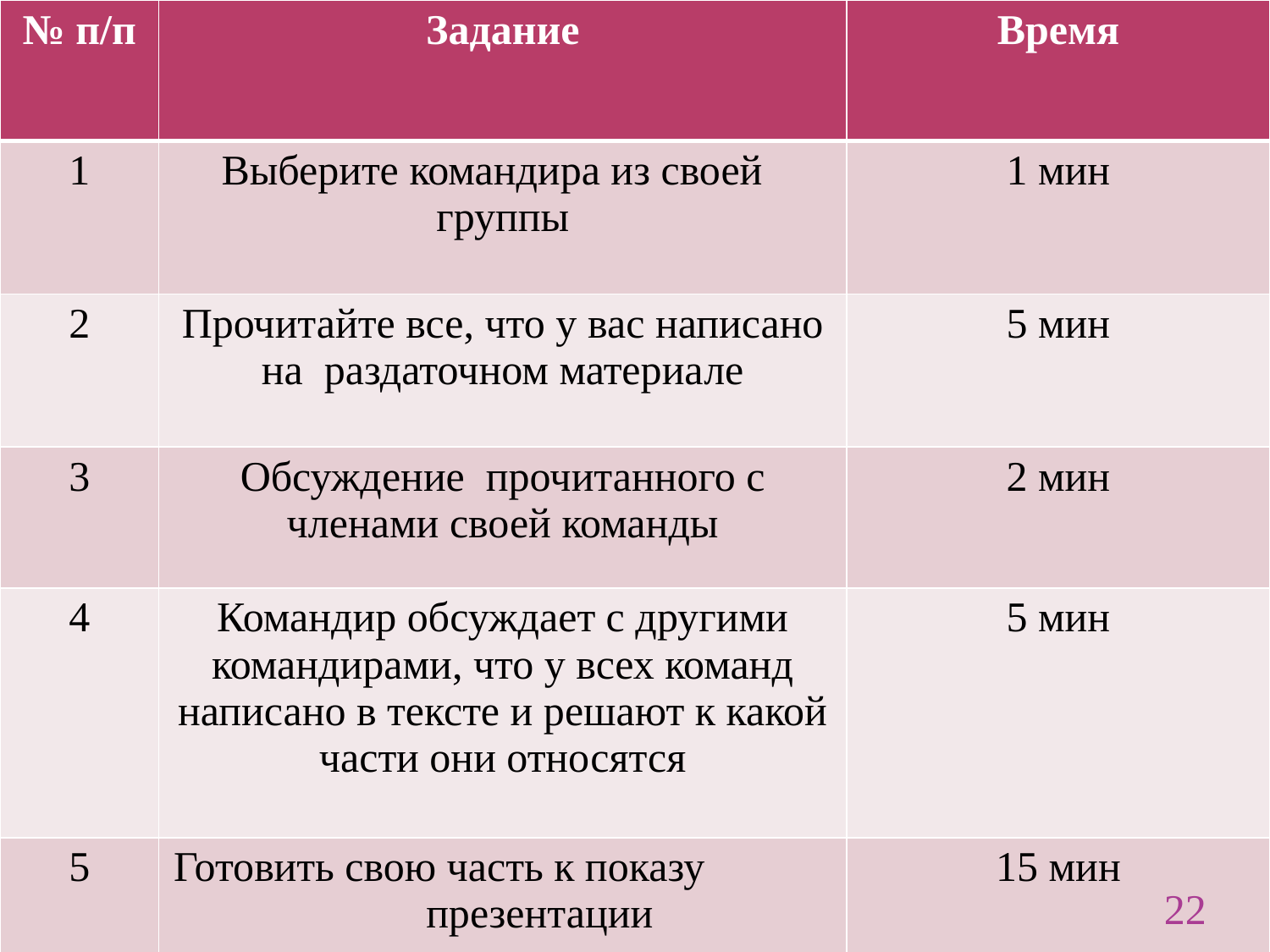

| № п/п | Задание | Время |
| --- | --- | --- |
| 1 | Выберите командира из своей группы | 1 мин |
| 2 | Прочитайте все, что у вас написано на раздаточном материале | 5 мин |
| 3 | Обсуждение прочитанного с членами своей команды | 2 мин |
| 4 | Командир обсуждает с другими командирами, что у всех команд написано в тексте и решают к какой части они относятся | 5 мин |
| 5 | Готовить свою часть к показу презентации | 15 мин |
22